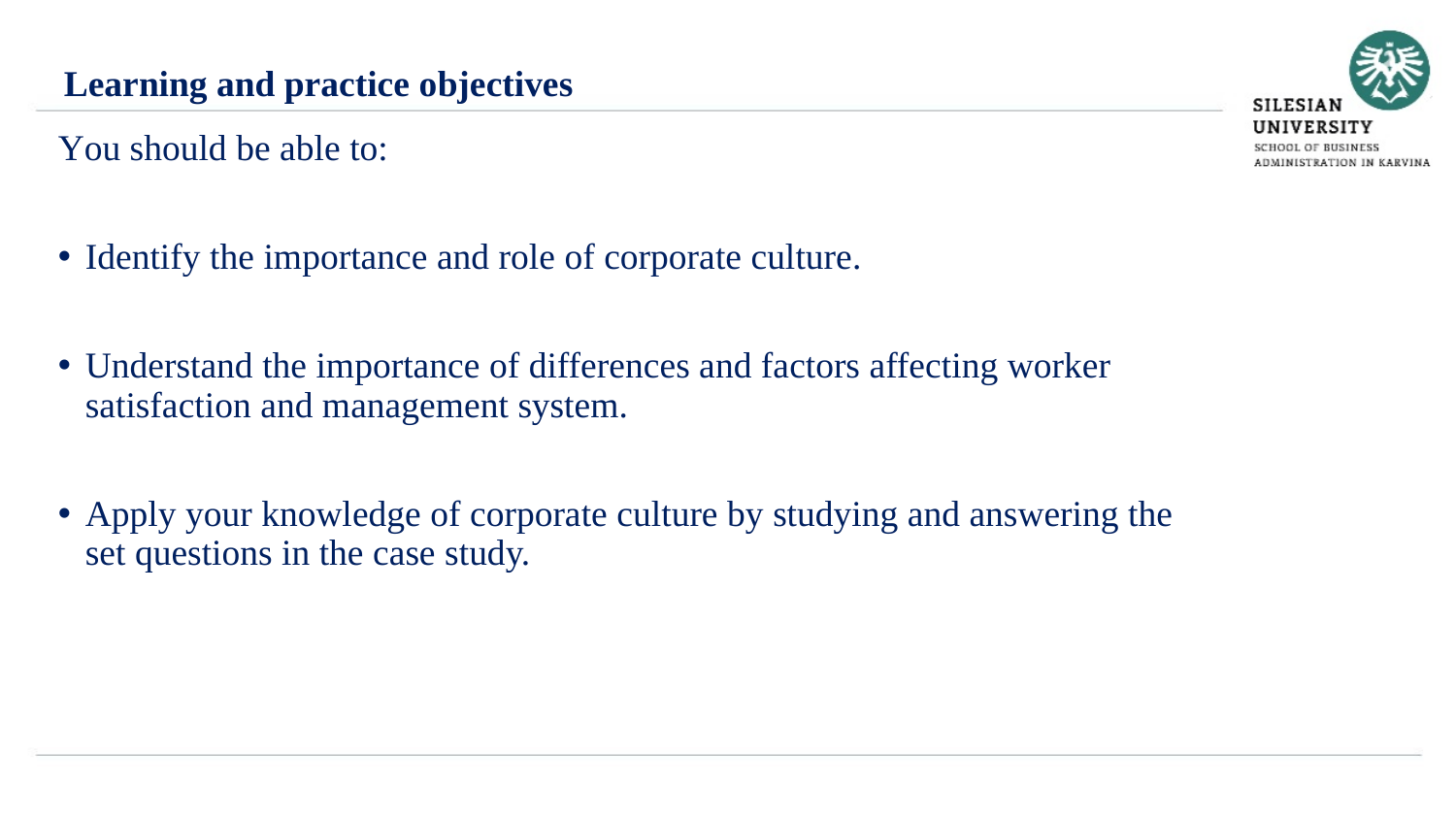

Learning and practice objectives
You should be able to:

Identify the importance and role of corporate culture.

Understand the importance of differences and factors affecting worker satisfaction and management system.

Apply your knowledge of corporate culture by studying and answering the set questions in the case study.